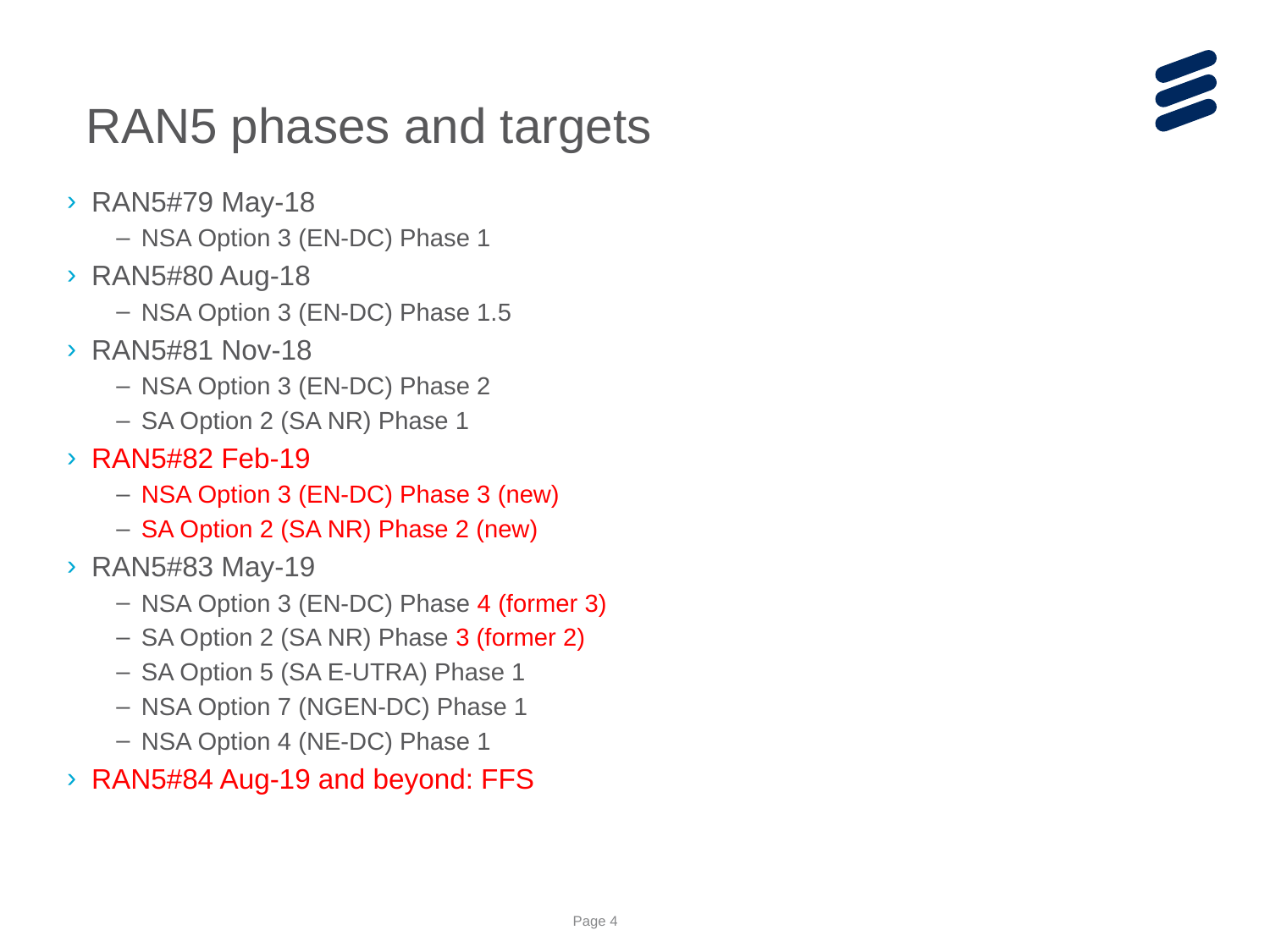

RAN5 phases and targets
RAN5#79 May-18
NSA Option 3 (EN-DC) Phase 1
RAN5#80 Aug-18
NSA Option 3 (EN-DC) Phase 1.5
RAN5#81 Nov-18
NSA Option 3 (EN-DC) Phase 2
SA Option 2 (SA NR) Phase 1
RAN5#82 Feb-19
NSA Option 3 (EN-DC) Phase 3 (new)
SA Option 2 (SA NR) Phase 2 (new)
RAN5#83 May-19
NSA Option 3 (EN-DC) Phase 4 (former 3)
SA Option 2 (SA NR) Phase 3 (former 2)
SA Option 5 (SA E-UTRA) Phase 1
NSA Option 7 (NGEN-DC) Phase 1
NSA Option 4 (NE-DC) Phase 1
RAN5#84 Aug-19 and beyond: FFS